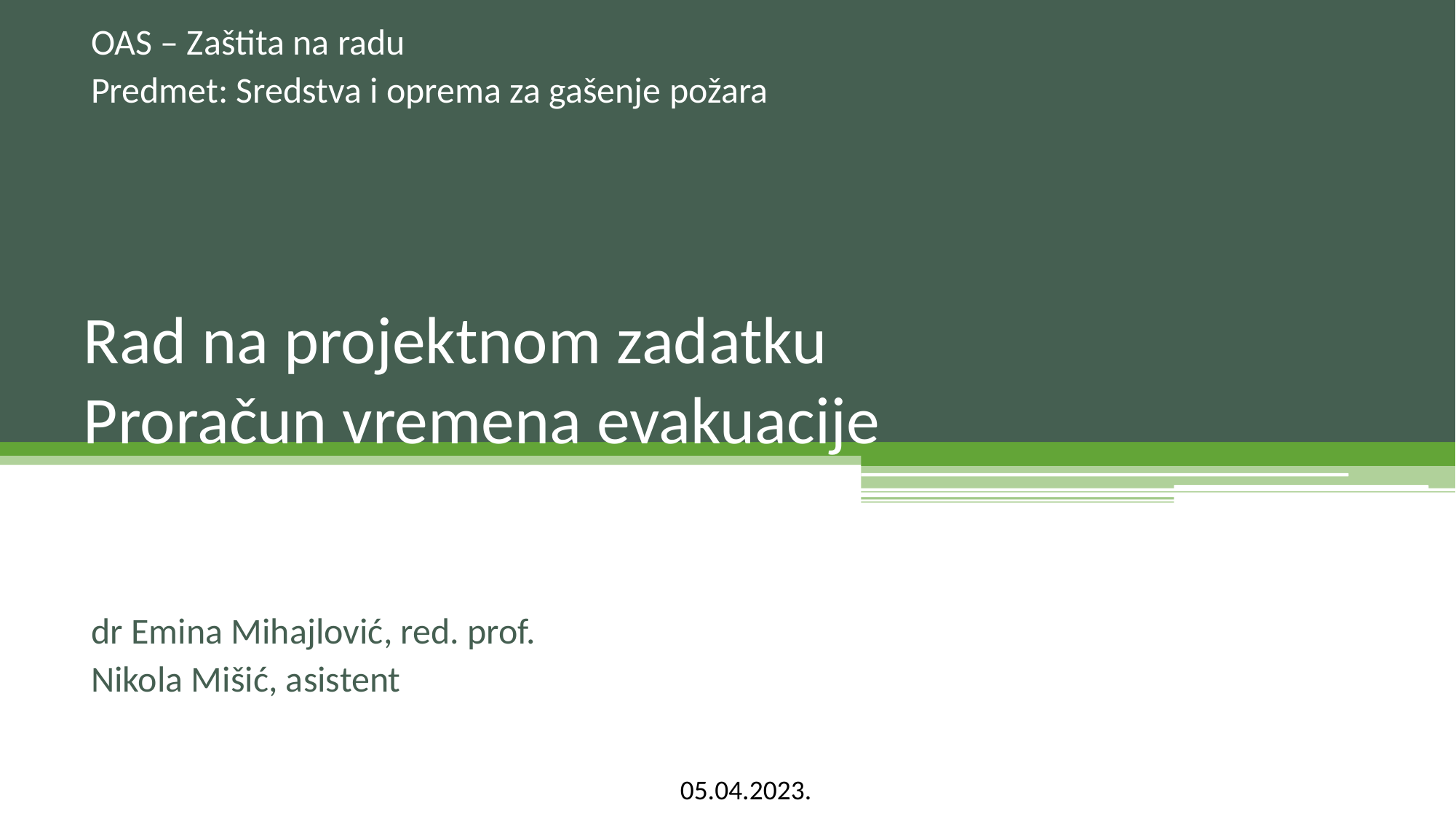

OAS – Zaštita na radu
Predmet: Sredstva i oprema za gašenje požara
# Rad na projektnom zadatku Proračun vremena evakuacije
dr Emina Mihajlović, red. prof.
Nikola Mišić, asistent
05.04.2023.